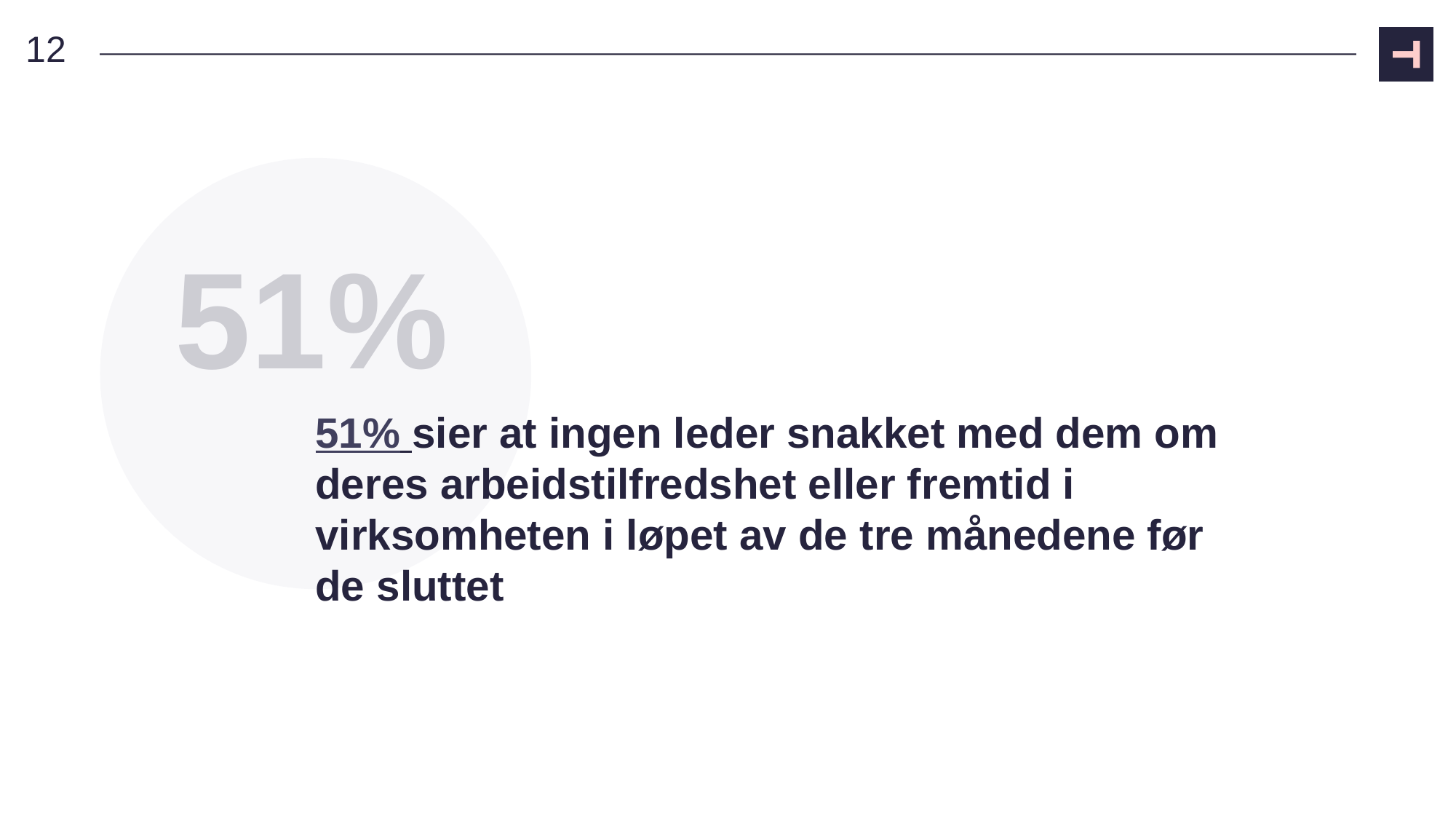

12

51%
# 51% sier at ingen leder snakket med dem om deres arbeidstilfredshet eller fremtid i virksomheten i løpet av de tre månedene før de sluttet